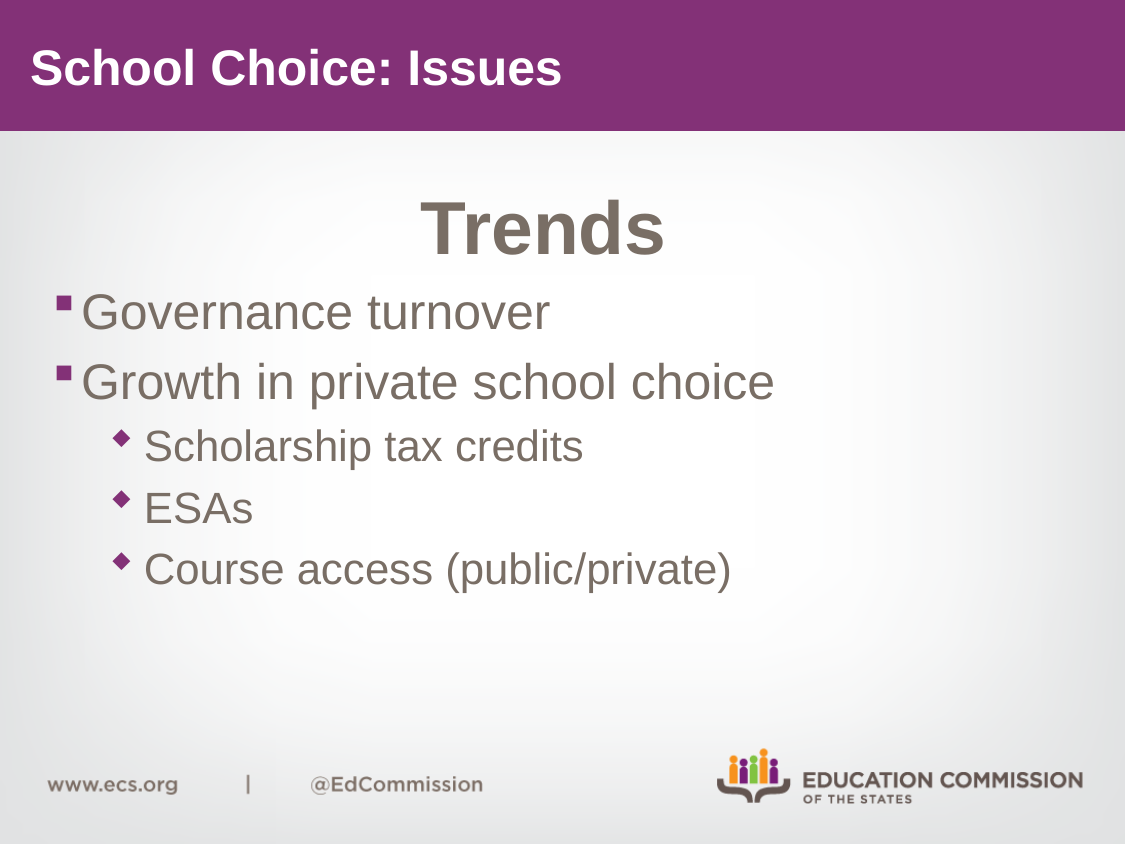

#
School Choice: Issues
Trends
Governance turnover
Growth in private school choice
Scholarship tax credits
ESAs
Course access (public/private)